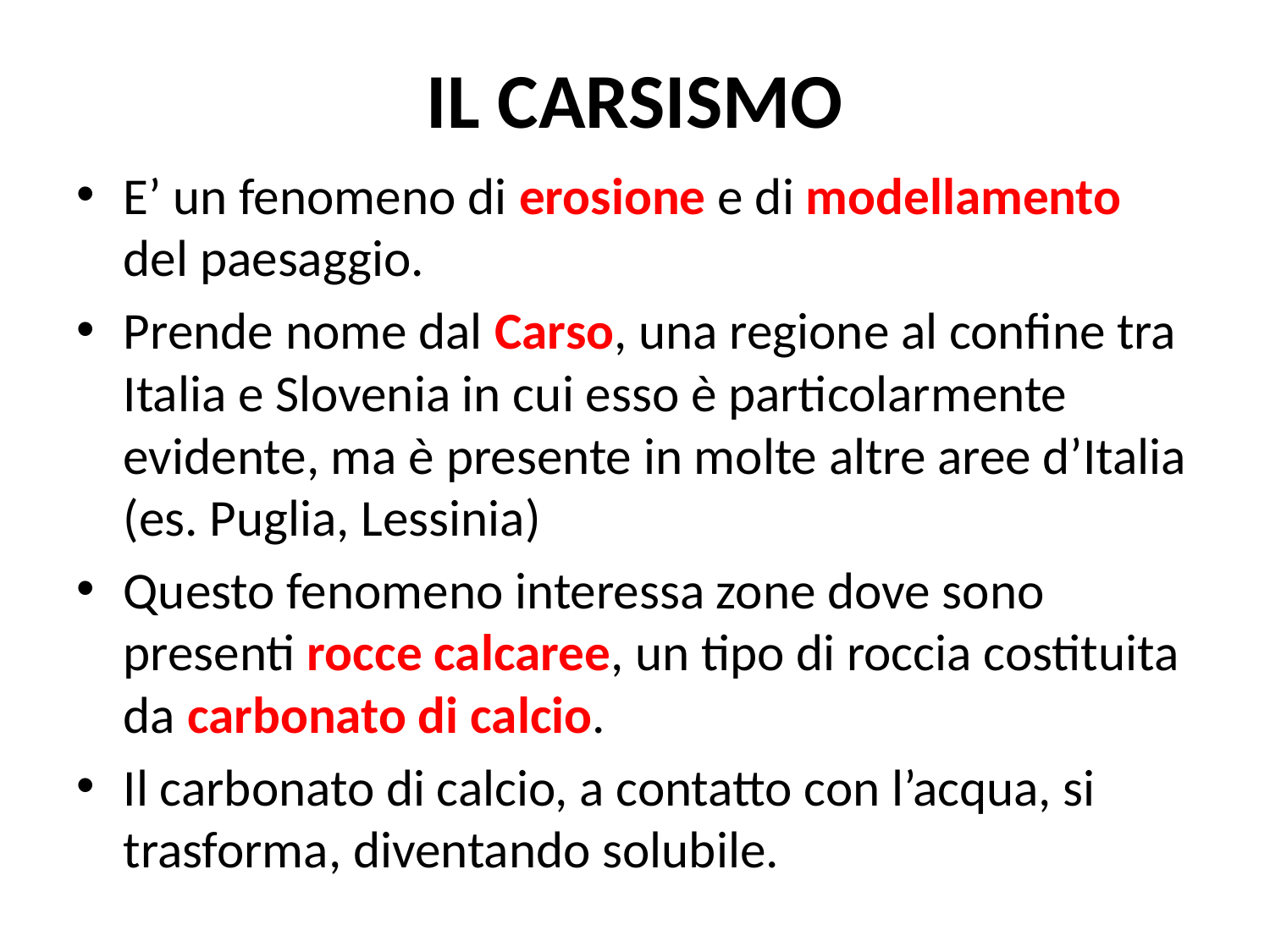

# IL CARSISMO
E’ un fenomeno di erosione e di modellamento del paesaggio.
Prende nome dal Carso, una regione al confine tra Italia e Slovenia in cui esso è particolarmente evidente, ma è presente in molte altre aree d’Italia (es. Puglia, Lessinia)
Questo fenomeno interessa zone dove sono presenti rocce calcaree, un tipo di roccia costituita da carbonato di calcio.
Il carbonato di calcio, a contatto con l’acqua, si trasforma, diventando solubile.